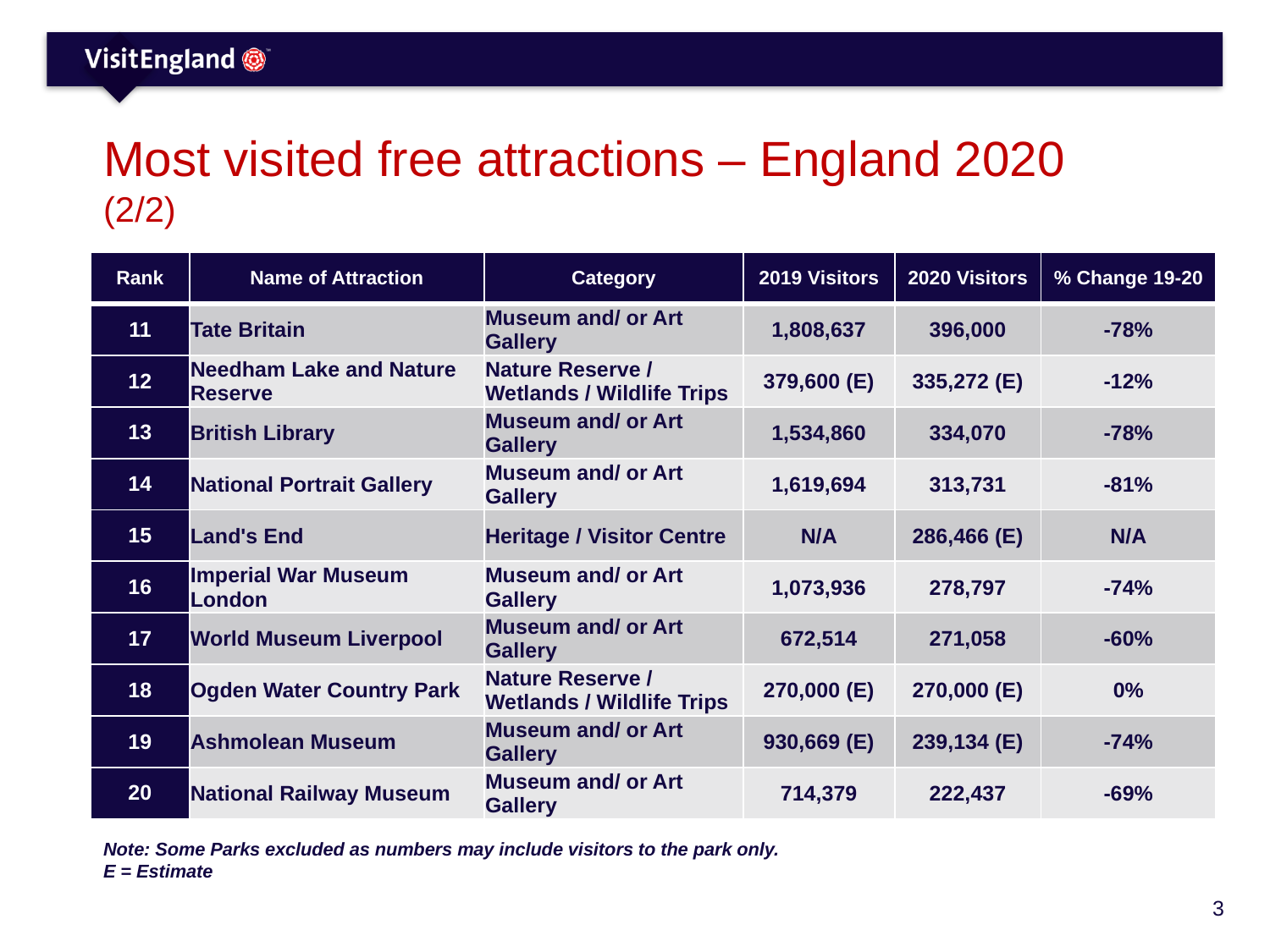

# Most visited free attractions – England 2020 (2/2)
| Rank | Name of Attraction | Category | 2019 Visitors | 2020 Visitors | % Change 19-20 |
| --- | --- | --- | --- | --- | --- |
| 11 | Tate Britain | Museum and/ or Art Gallery | 1,808,637 | 396,000 | -78% |
| 12 | Needham Lake and Nature Reserve | Nature Reserve / Wetlands / Wildlife Trips | 379,600 (E) | 335,272 (E) | -12% |
| 13 | British Library | Museum and/ or Art Gallery | 1,534,860 | 334,070 | -78% |
| 14 | National Portrait Gallery | Museum and/ or Art Gallery | 1,619,694 | 313,731 | -81% |
| 15 | Land's End | Heritage / Visitor Centre | N/A | 286,466 (E) | N/A |
| 16 | Imperial War Museum London | Museum and/ or Art Gallery | 1,073,936 | 278,797 | -74% |
| 17 | World Museum Liverpool | Museum and/ or Art Gallery | 672,514 | 271,058 | -60% |
| 18 | Ogden Water Country Park | Nature Reserve / Wetlands / Wildlife Trips | 270,000 (E) | 270,000 (E) | 0% |
| 19 | Ashmolean Museum | Museum and/ or Art Gallery | 930,669 (E) | 239,134 (E) | -74% |
| 20 | National Railway Museum | Museum and/ or Art Gallery | 714,379 | 222,437 | -69% |
Note: Some Parks excluded as numbers may include visitors to the park only.
E = Estimate